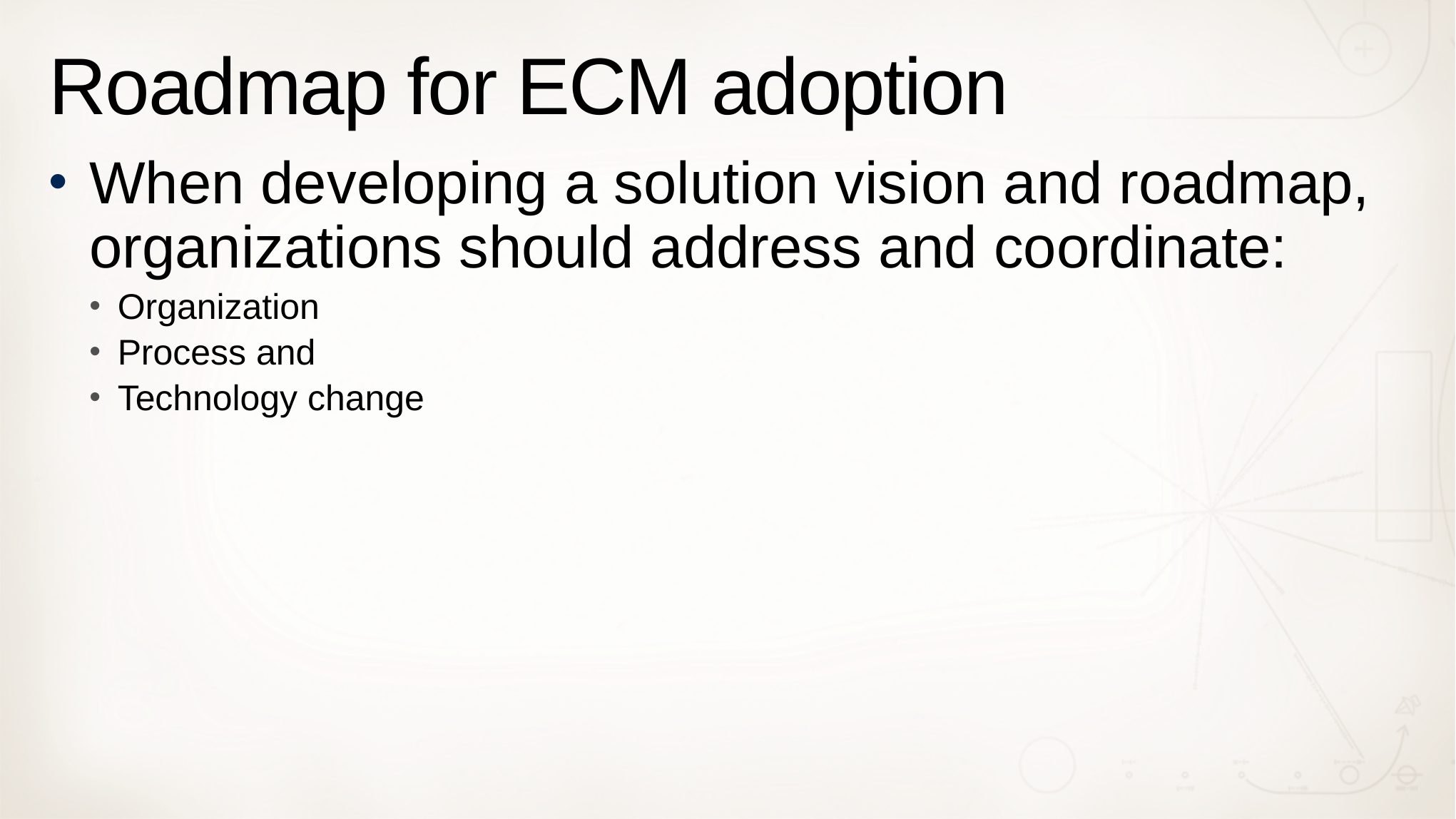

# Roadmap for ECM adoption
When developing a solution vision and roadmap, organizations should address and coordinate:
Organization
Process and
Technology change